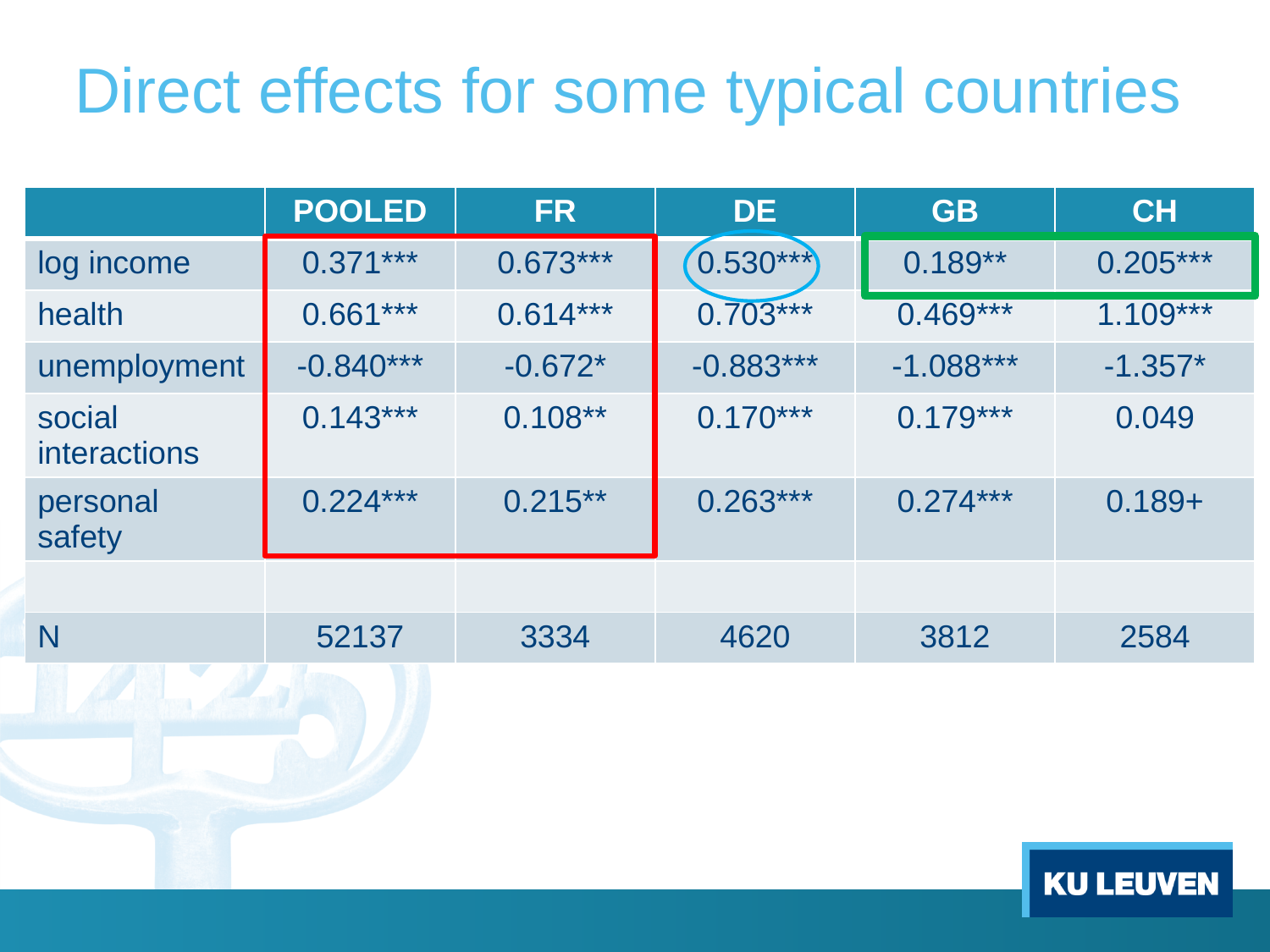

# Direct effects for some typical countries
|  | POOLED | FR | DE | GB | CH |
| --- | --- | --- | --- | --- | --- |
| log income | 0.371\*\*\* | 0.673\*\*\* | 0.530\*\*\* | 0.189\*\* | 0.205\*\*\* |
| health | 0.661\*\*\* | 0.614\*\*\* | 0.703\*\*\* | 0.469\*\*\* | 1.109\*\*\* |
| unemployment | -0.840\*\*\* | -0.672\* | -0.883\*\*\* | -1.088\*\*\* | -1.357\* |
| social interactions | 0.143\*\*\* | 0.108\*\* | 0.170\*\*\* | 0.179\*\*\* | 0.049 |
| personal safety | 0.224\*\*\* | 0.215\*\* | 0.263\*\*\* | 0.274\*\*\* | 0.189+ |
|  |  |  |  |  |  |
| N | 52137 | 3334 | 4620 | 3812 | 2584 |